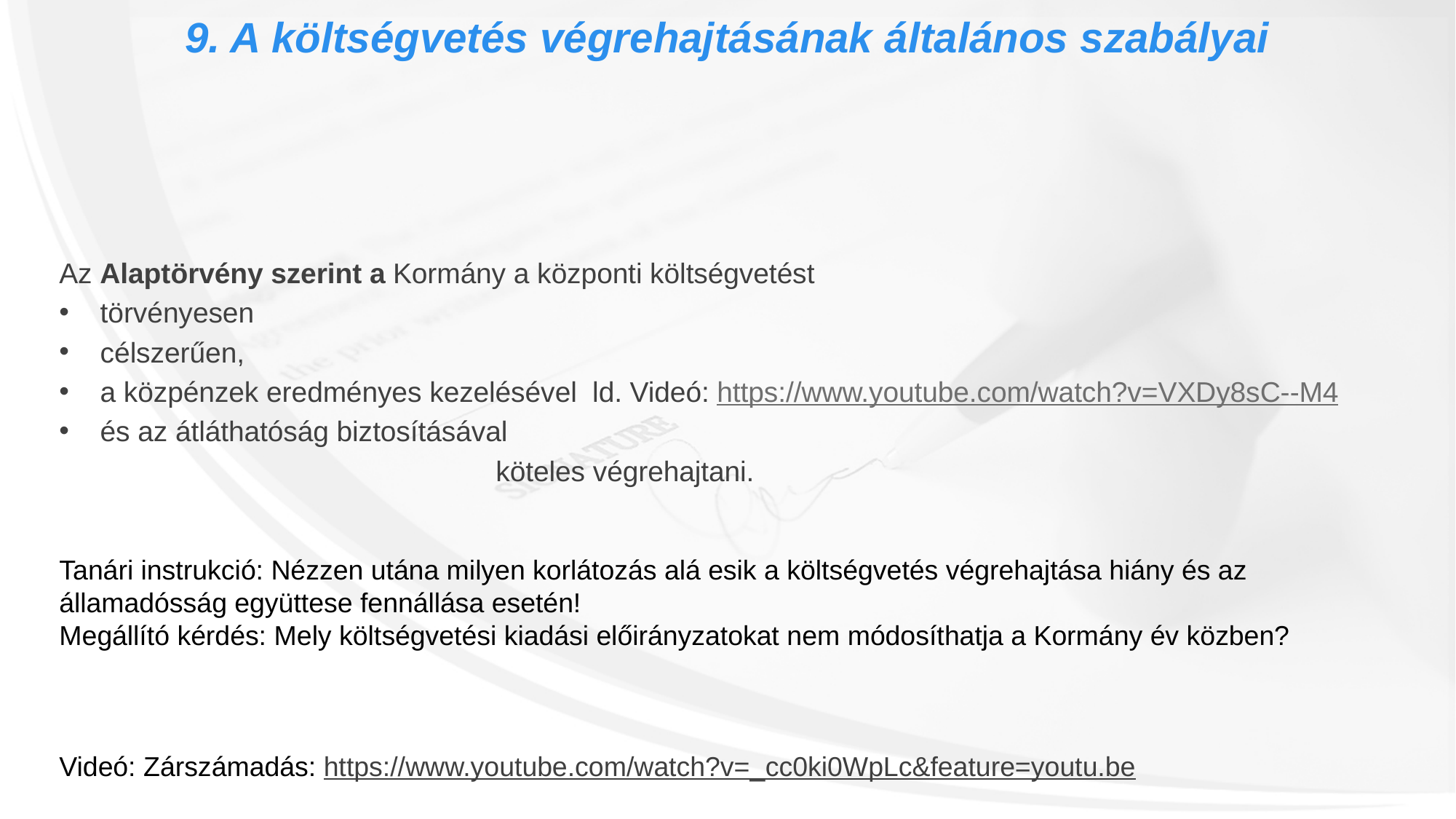

9. A költségvetés végrehajtásának általános szabályai

Az Alaptörvény szerint a Kormány a központi költségvetést
törvényesen
célszerűen,
a közpénzek eredményes kezelésével  ld. Videó: https://www.youtube.com/watch?v=VXDy8sC--M4
és az átláthatóság biztosításával
				köteles végrehajtani.

Tanári instrukció: Nézzen utána milyen korlátozás alá esik a költségvetés végrehajtása hiány és az államadósság együttese fennállása esetén!
Megállító kérdés: Mely költségvetési kiadási előirányzatokat nem módosíthatja a Kormány év közben?

Videó: Zárszámadás: https://www.youtube.com/watch?v=_cc0ki0WpLc&feature=youtu.be